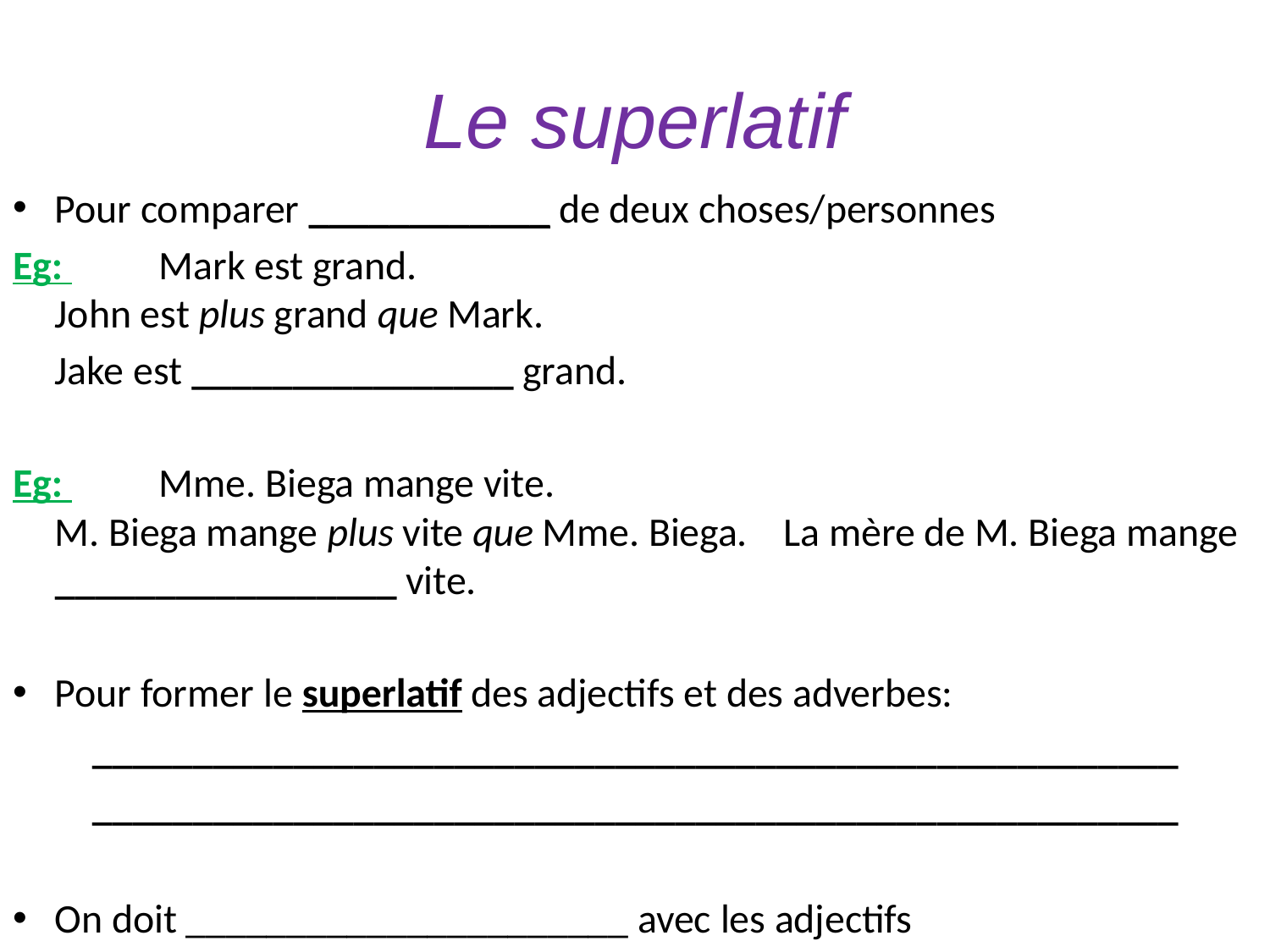

# Le superlatif
Pour comparer ____________ de deux choses/personnes
Eg: 	Mark est grand.
	John est plus grand que Mark.
		Jake est ________________ grand.

Eg: 	Mme. Biega mange vite.
	M. Biega mange plus vite que Mme. Biega. 			La mère de M. Biega mange _________________ vite.

Pour former le superlatif des adjectifs et des adverbes:
______________________________________________________
______________________________________________________

On doit ______________________ avec les adjectifs